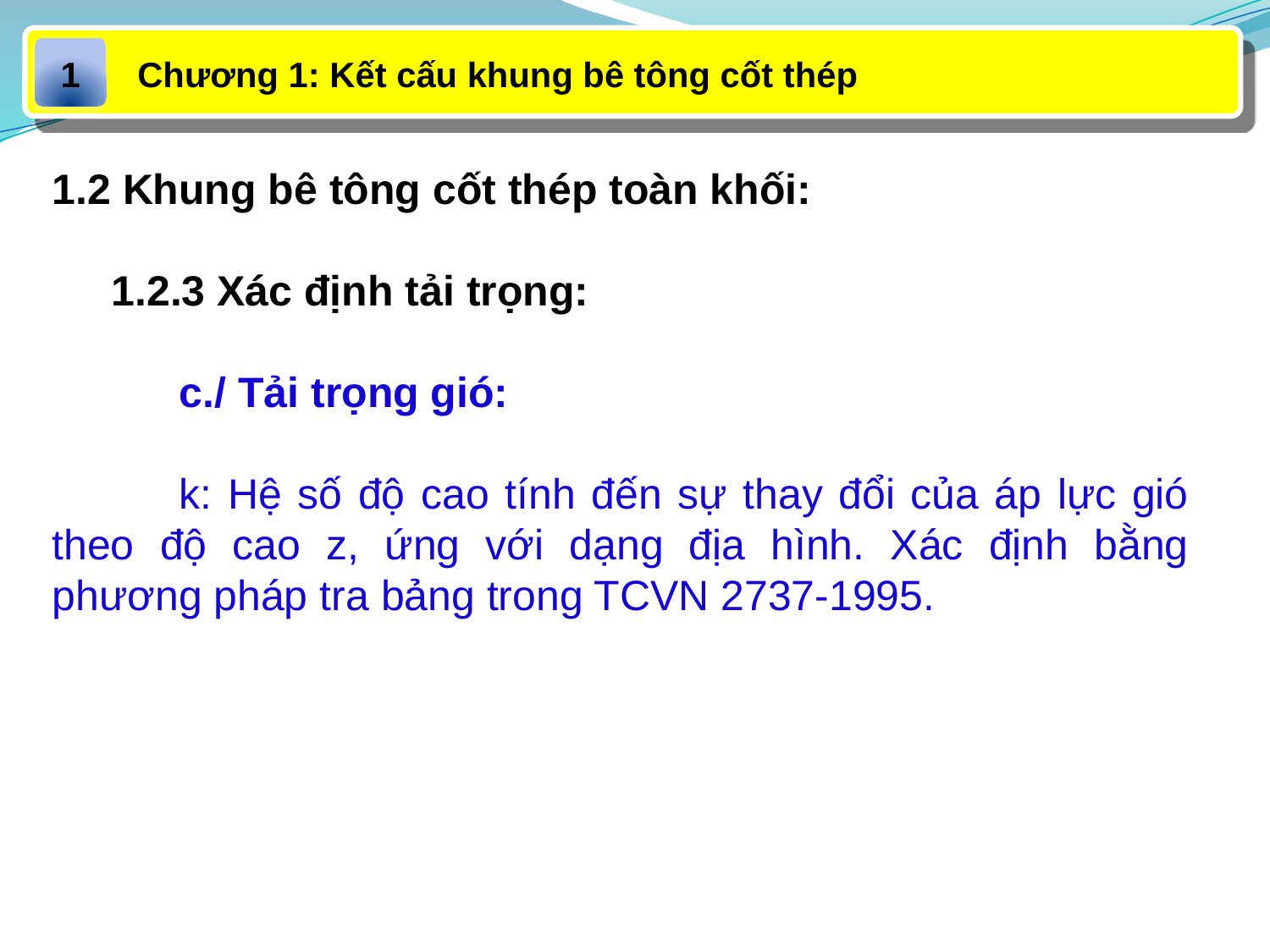

Chương 1: Kết cấu khung bê tông cốt thép

1

1.2 Khung bê tông cốt thép toàn khối:

     1.2.3 Xác định tải trọng:

	c./ Tải trọng gió:

	k: Hệ số độ cao tính đến sự thay đổi của áp lực gió theo độ cao z, ứng với dạng địa hình. Xác định bằng phương pháp tra bảng trong TCVN 2737-1995.